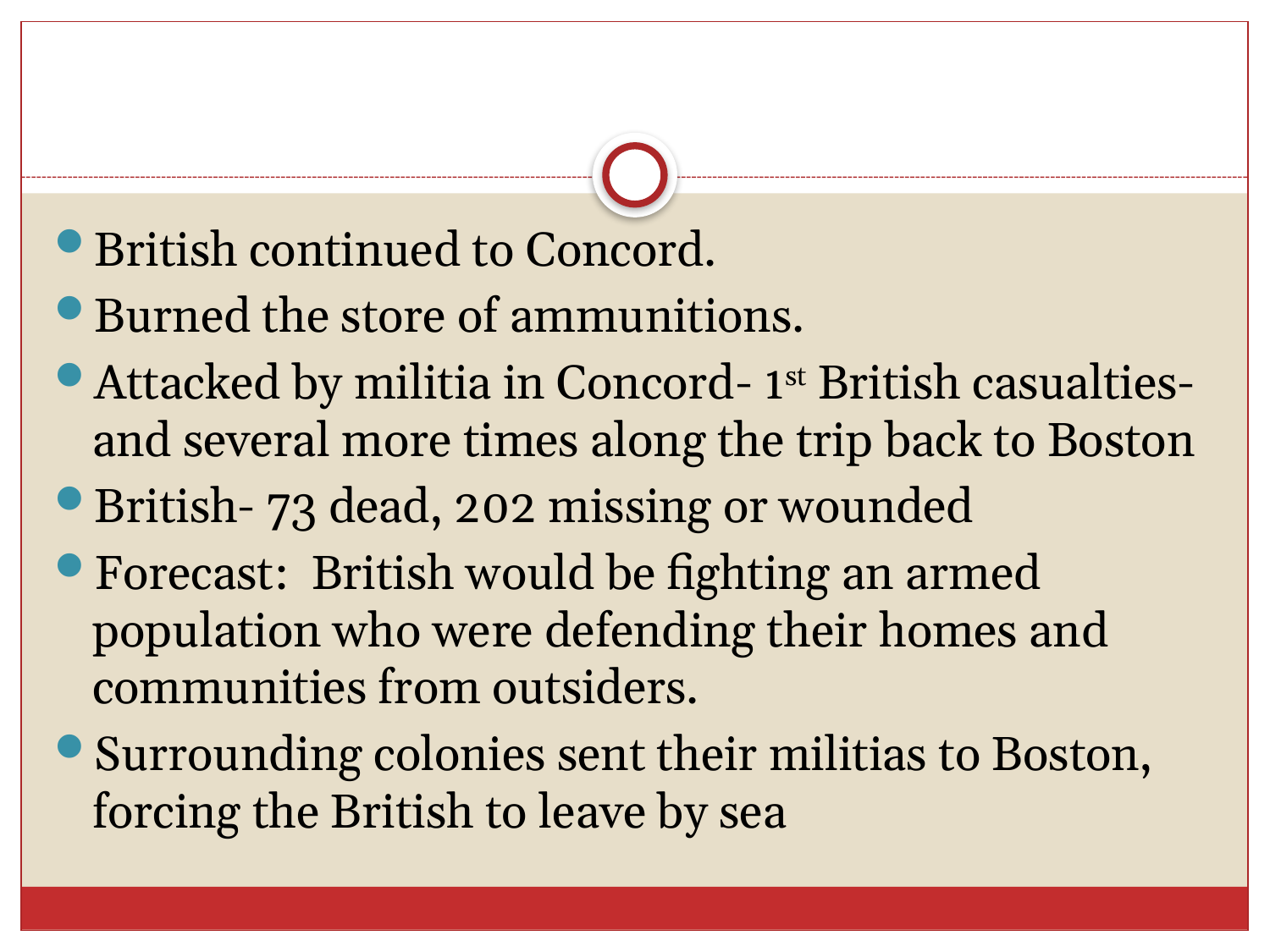

#
British continued to Concord.
Burned the store of ammunitions.
Attacked by militia in Concord- 1st British casualties- and several more times along the trip back to Boston
British- 73 dead, 202 missing or wounded
Forecast:  British would be fighting an armed population who were defending their homes and communities from outsiders.
Surrounding colonies sent their militias to Boston, forcing the British to leave by sea